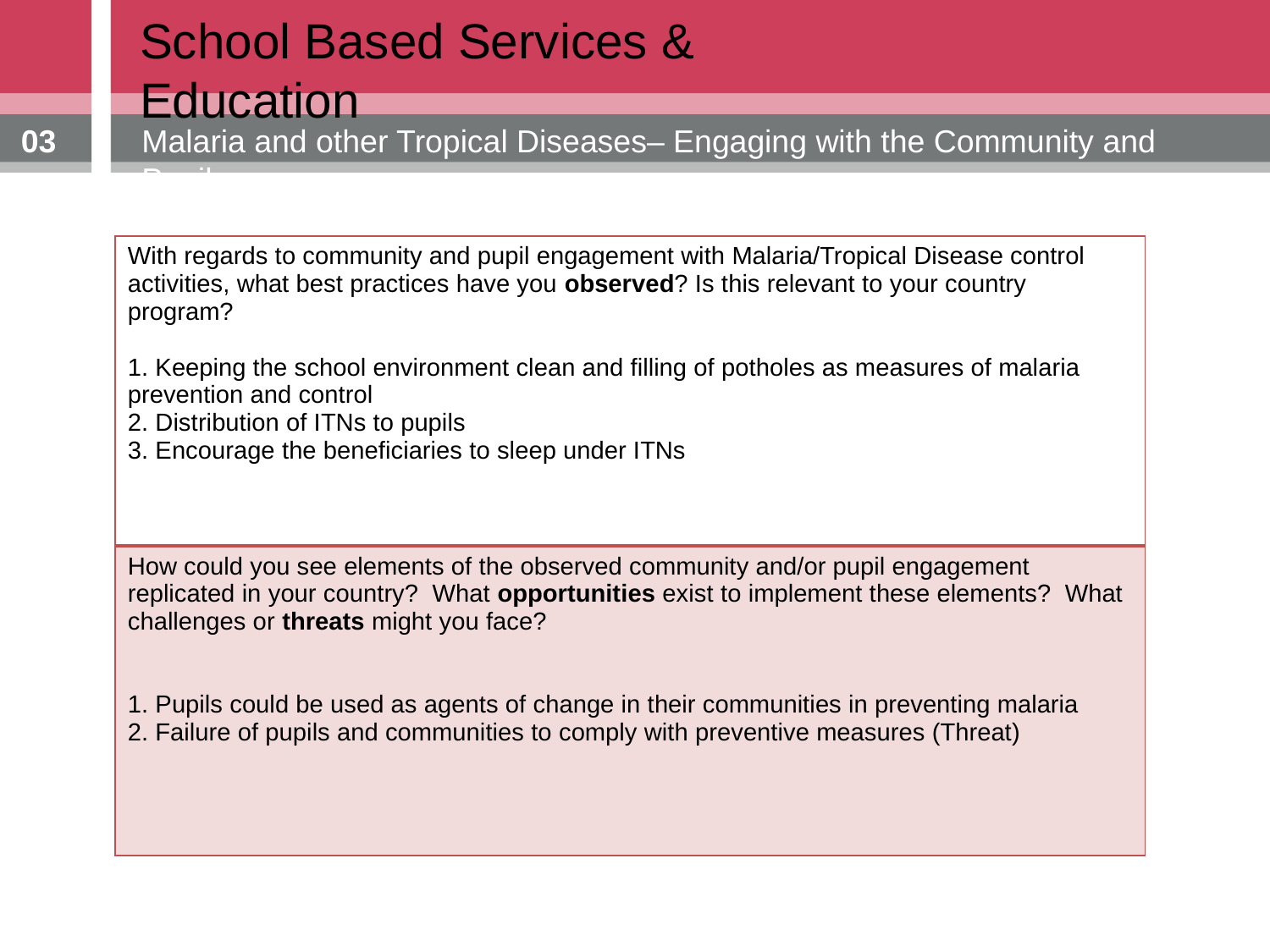

School Based Services & Education

03
Malaria and other Tropical Diseases– Engaging with the Community and Pupils
| With regards to community and pupil engagement with Malaria/Tropical Disease control activities, what best practices have you observed? Is this relevant to your country program? 1. Keeping the school environment clean and filling of potholes as measures of malaria prevention and control 2. Distribution of ITNs to pupils 3. Encourage the beneficiaries to sleep under ITNs |
| --- |
| How could you see elements of the observed community and/or pupil engagement replicated in your country? What opportunities exist to implement these elements? What challenges or threats might you face? 1. Pupils could be used as agents of change in their communities in preventing malaria 2. Failure of pupils and communities to comply with preventive measures (Threat) |